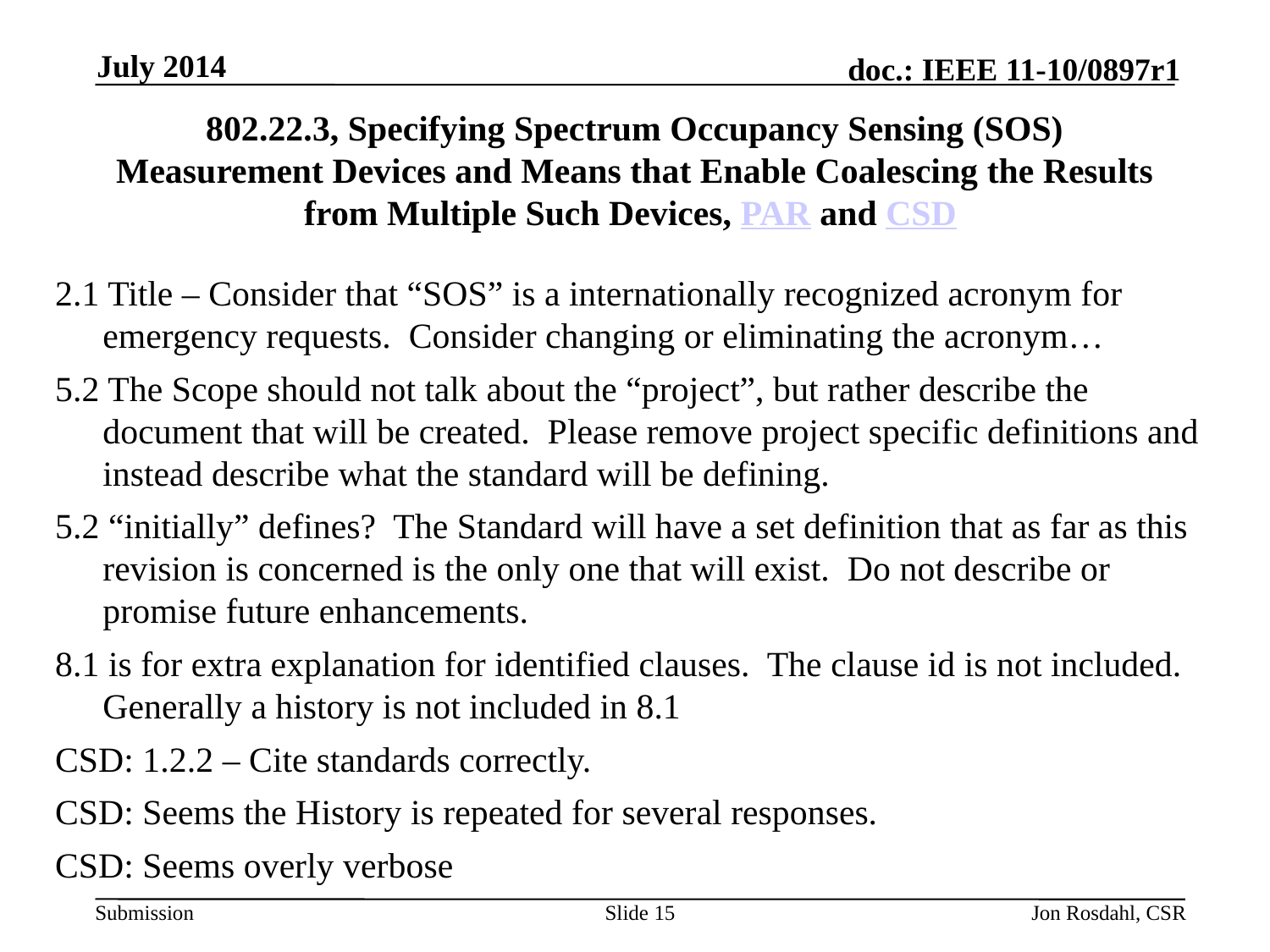

July 2014
# 802.22.3, Specifying Spectrum Occupancy Sensing (SOS) Measurement Devices and Means that Enable Coalescing the Results from Multiple Such Devices, PAR and CSD
2.1 Title – Consider that “SOS” is a internationally recognized acronym for emergency requests.  Consider changing or eliminating the acronym…
5.2 The Scope should not talk about the “project”, but rather describe the document that will be created.  Please remove project specific definitions and instead describe what the standard will be defining.
5.2 “initially” defines?  The Standard will have a set definition that as far as this revision is concerned is the only one that will exist.  Do not describe or promise future enhancements.
8.1 is for extra explanation for identified clauses.  The clause id is not included.  Generally a history is not included in 8.1
CSD: 1.2.2 – Cite standards correctly.
CSD: Seems the History is repeated for several responses.
CSD: Seems overly verbose
Slide 15
Jon Rosdahl, CSR